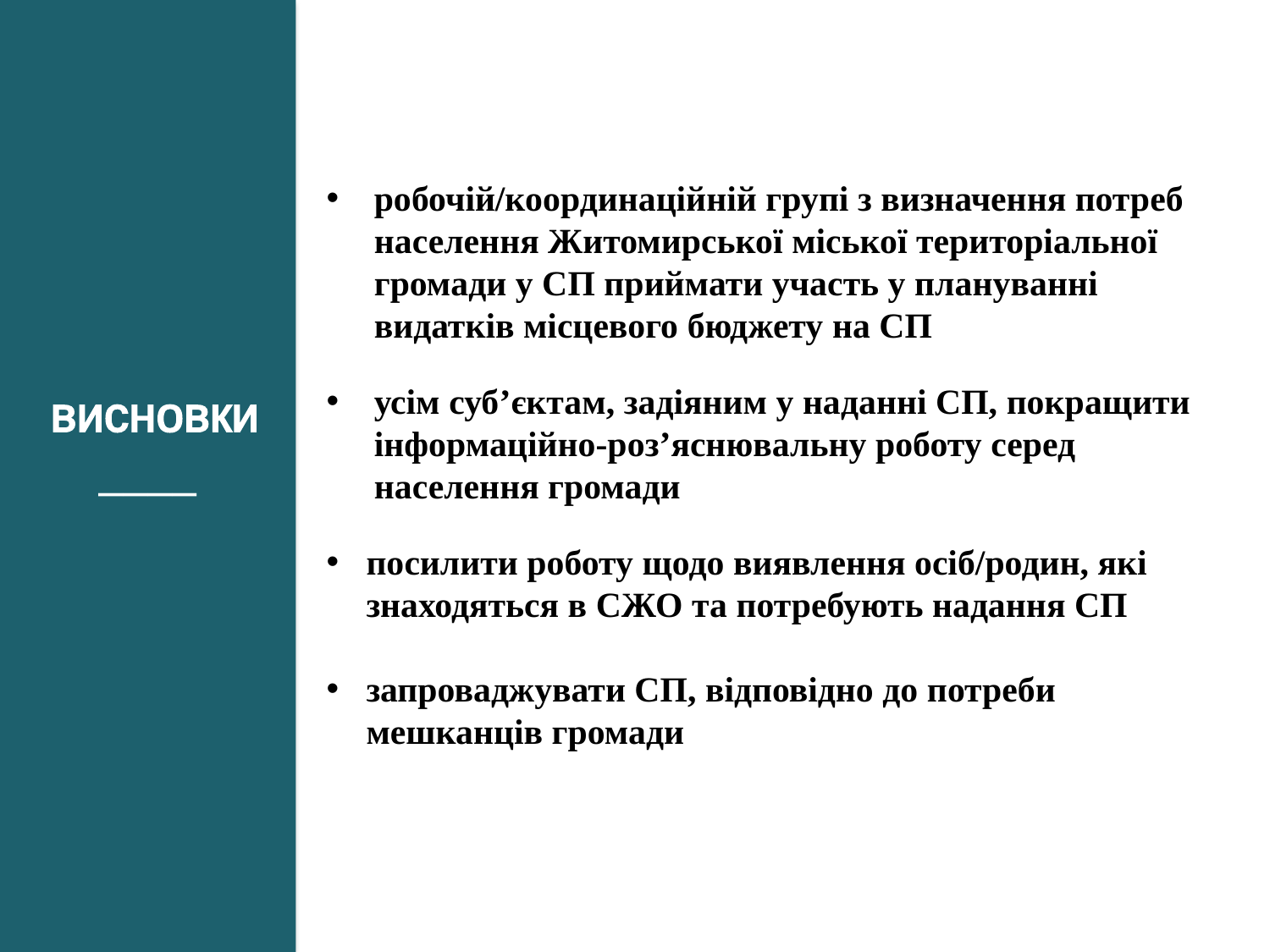

робочій/координаційній групі з визначення потреб населення Житомирської міської територіальної громади у СП приймати участь у плануванні видатків місцевого бюджету на СП

усім суб’єктам, задіяним у наданні СП, покращити інформаційно-роз’яснювальну роботу серед населення громади

посилити роботу щодо виявлення осіб/родин, які знаходяться в СЖО та потребують надання СП

запроваджувати СП, відповідно до потреби мешканців громади

висновки
____